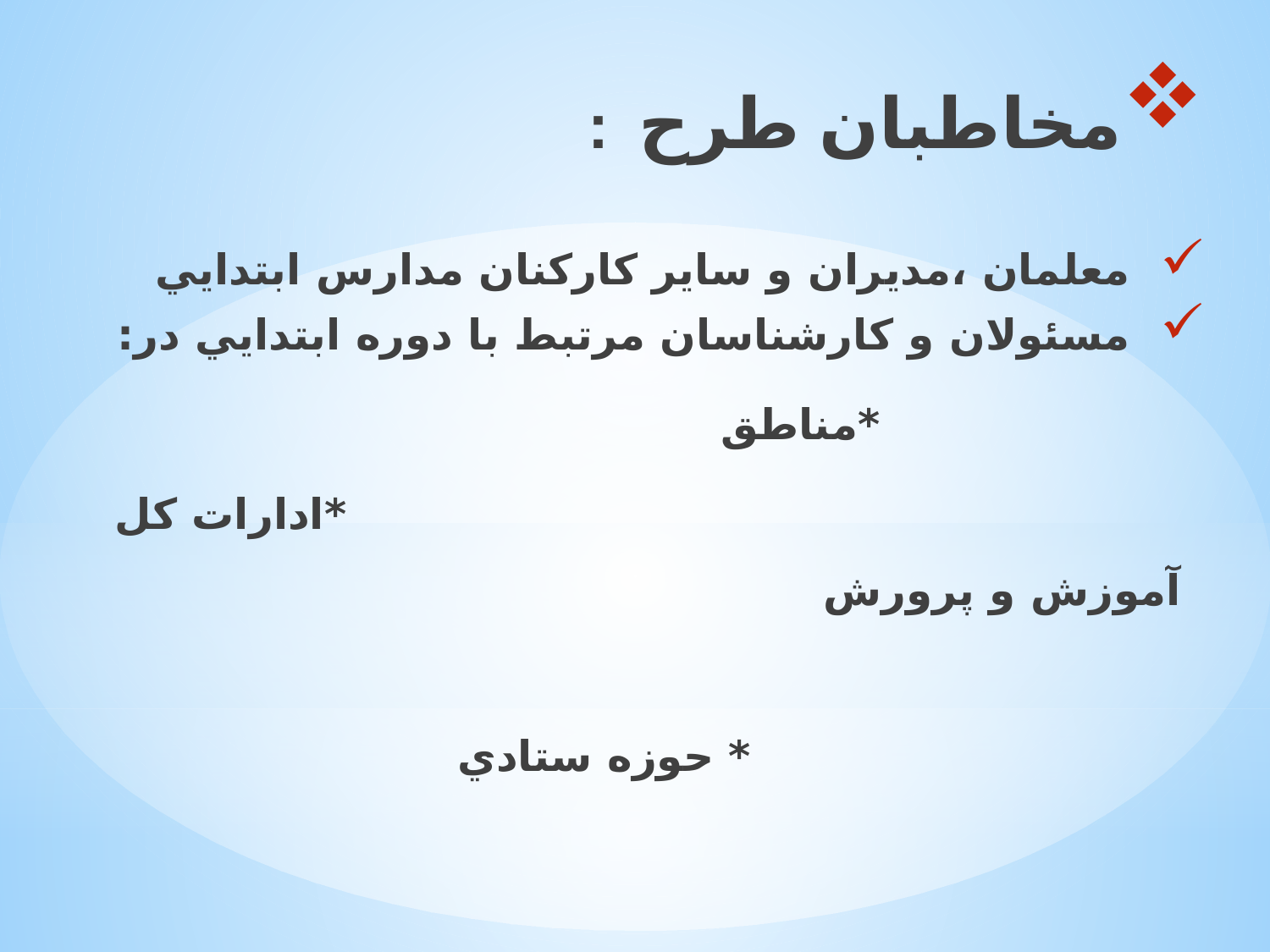

مخاطبان طرح :

  معلمان ،مديران و ساير كاركنان مدارس ابتدايي
  مسئولان و كارشناسان مرتبط با دوره ابتدايي در:
                      *مناطق
                                                          *ادارات كل آموزش و پرورش
                                                                                                           * حوزه ستادي